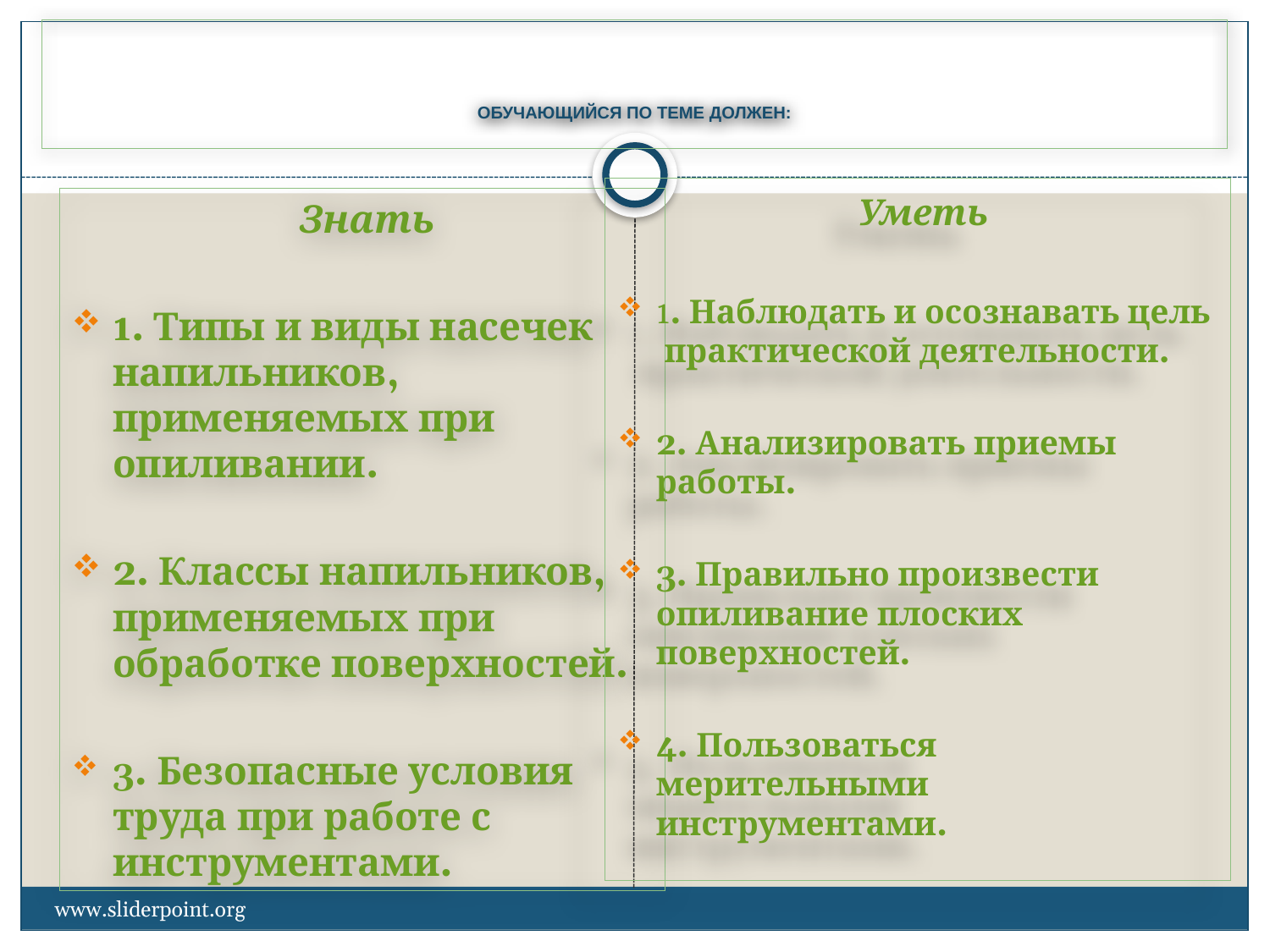

# ОБУЧАЮЩИЙСЯ ПО ТЕМЕ ДОЛЖЕН:
 Уметь

1. Наблюдать и осознавать цель  практической деятельности.

2. Анализировать приемы работы.

3. Правильно произвести опиливание плоских поверхностей.

4. Пользоваться мерительными инструментами.
 Знать

1. Типы и виды насечек напильников,  применяемых при опиливании.

2. Классы напильников, применяемых при обработке поверхностей.

3. Безопасные условия труда при работе с инструментами.
www.sliderpoint.org